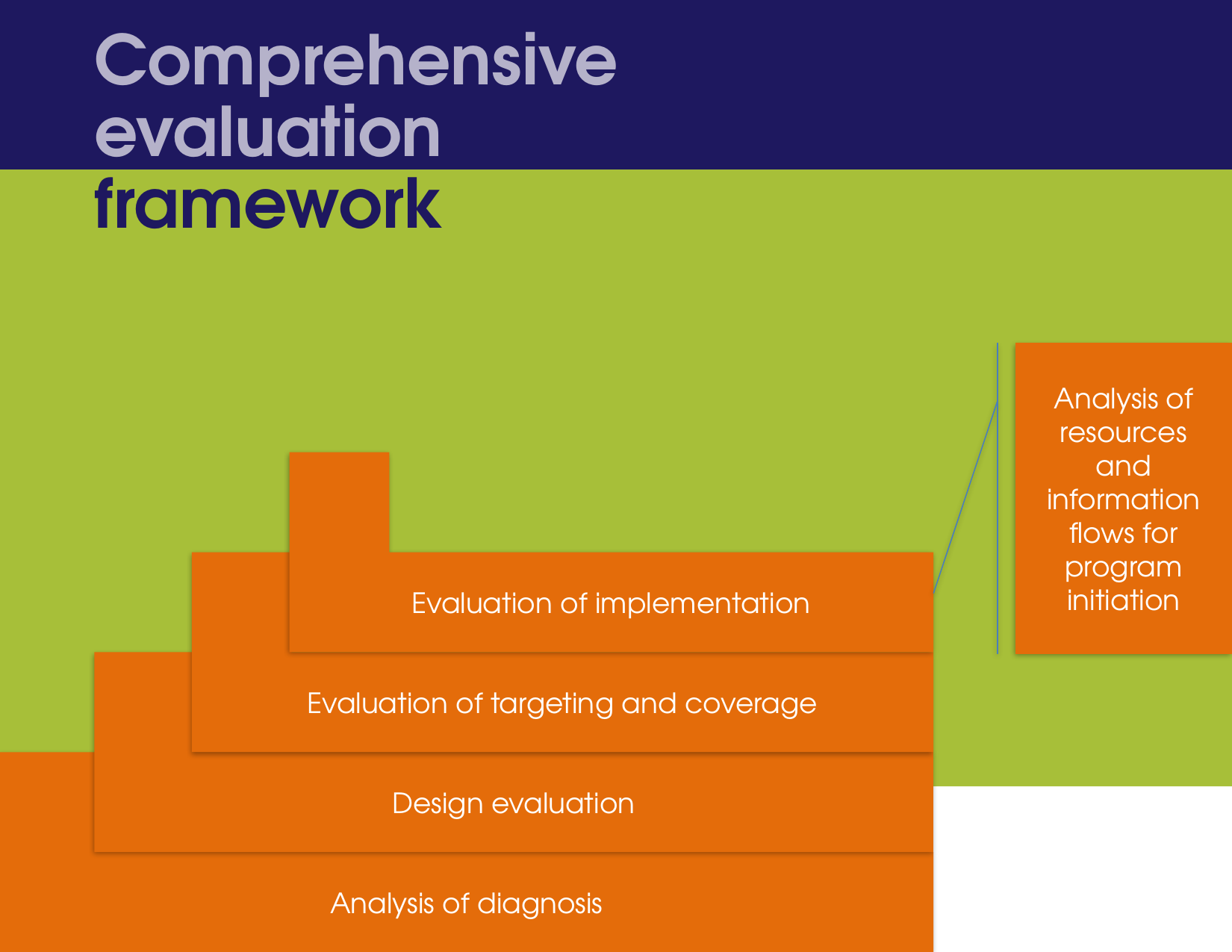

Comprehensive
evaluation
framework
Analysis of resources and information flows for program initiation
Evaluation of implementation
Evaluation of targeting and coverage
Design evaluation
Analysis of diagnosis